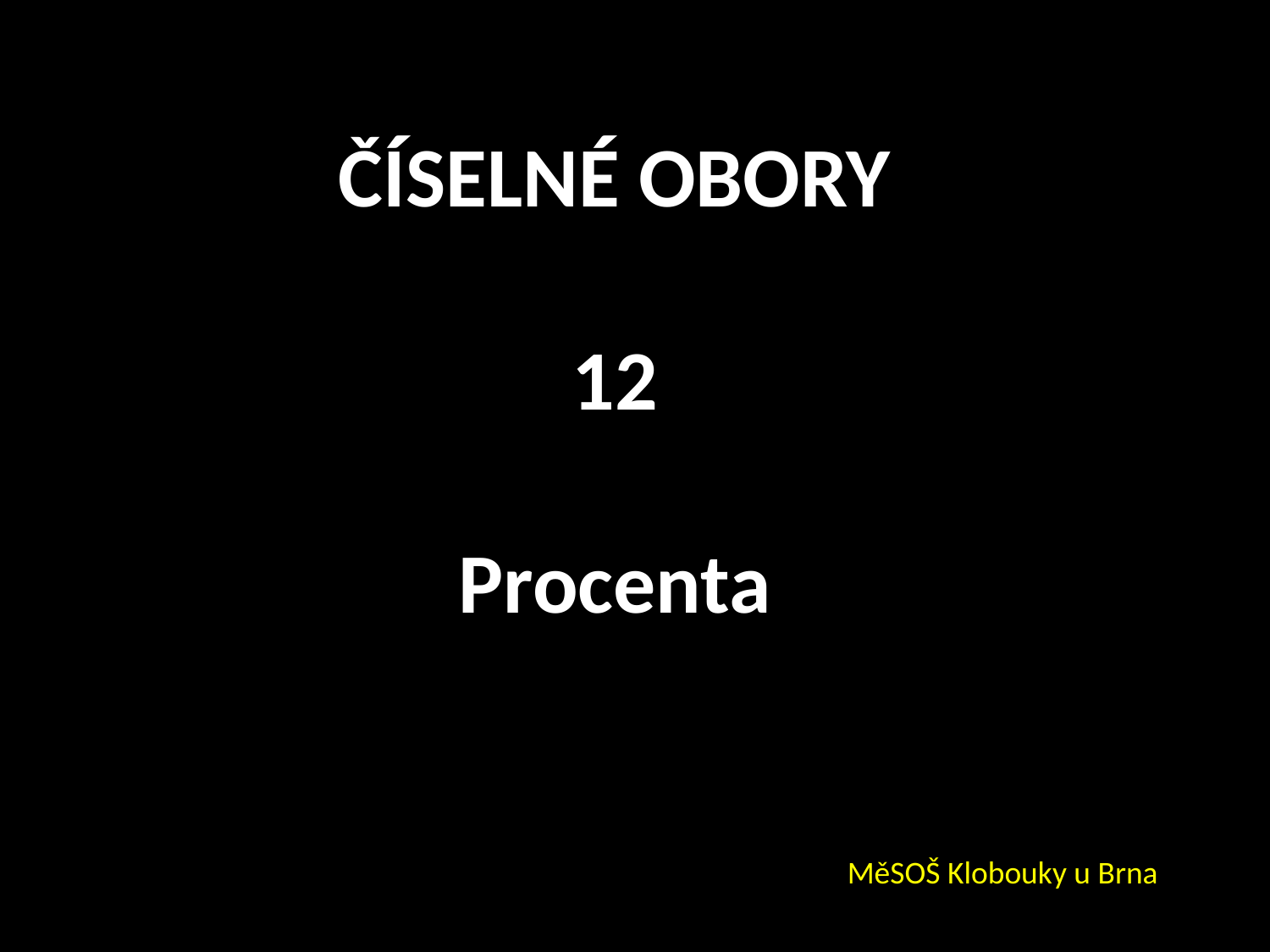

ČÍSELNÉ OBORY

12

Procenta

MěSOŠ Klobouky u Brna